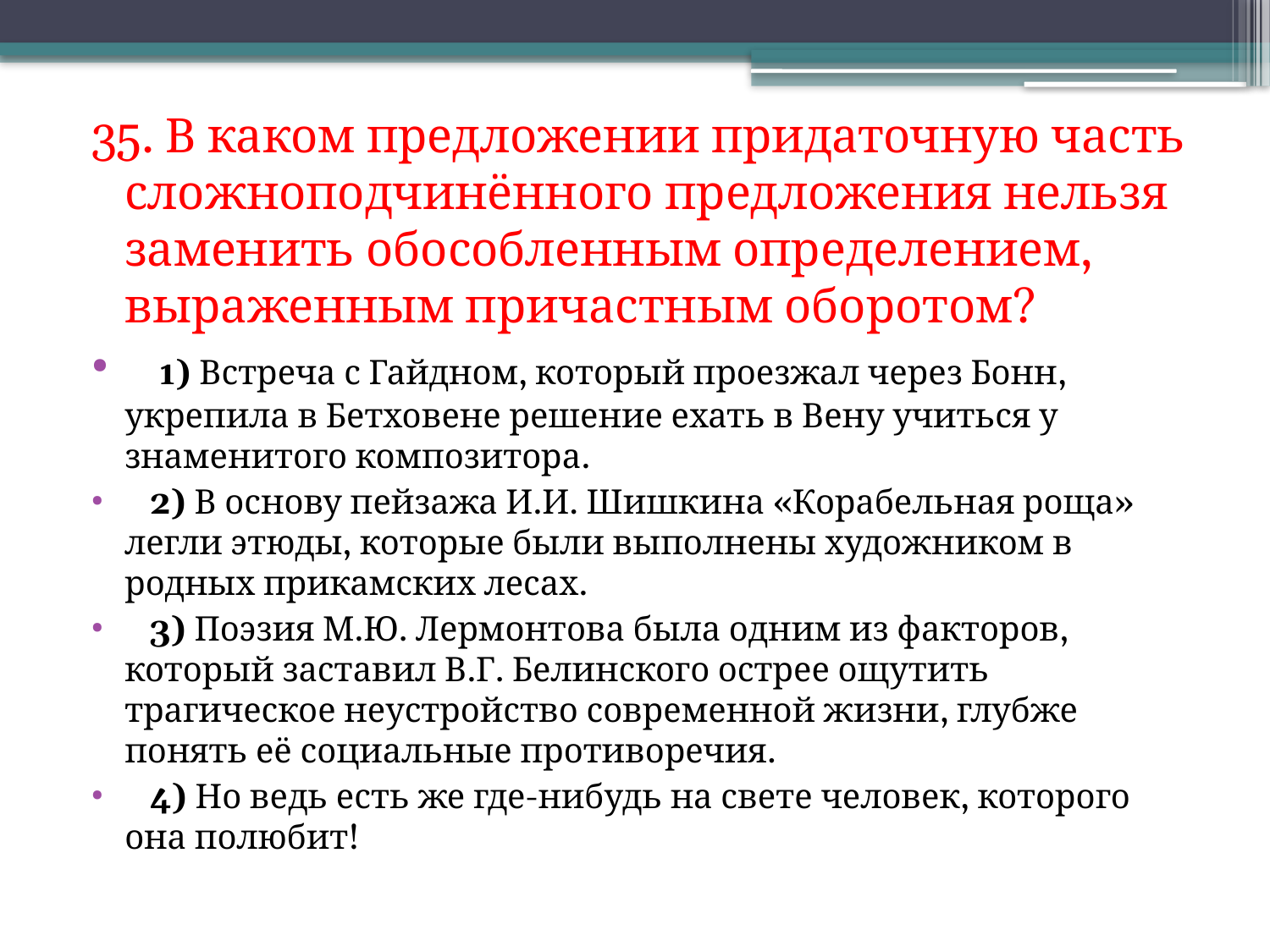

35. В каком предложении придаточную часть сложноподчинённого предложения нельзя заменить обособленным определением, выраженным причастным оборотом?
   1) Встреча с Гайдном, который проезжал через Бонн, укрепила в Бетховене решение ехать в Вену учиться у знаменитого композитора.
   2) В основу пейзажа И.И. Шишкина «Корабельная роща» легли этюды, которые были выполнены художником в родных прикамских лесах.
   3) Поэзия М.Ю. Лермонтова была одним из факторов, который заставил В.Г. Белинского острее ощутить трагическое неустройство современной жизни, глубже понять её социальные противоречия.
   4) Но ведь есть же где-нибудь на свете человек, которого она полюбит!